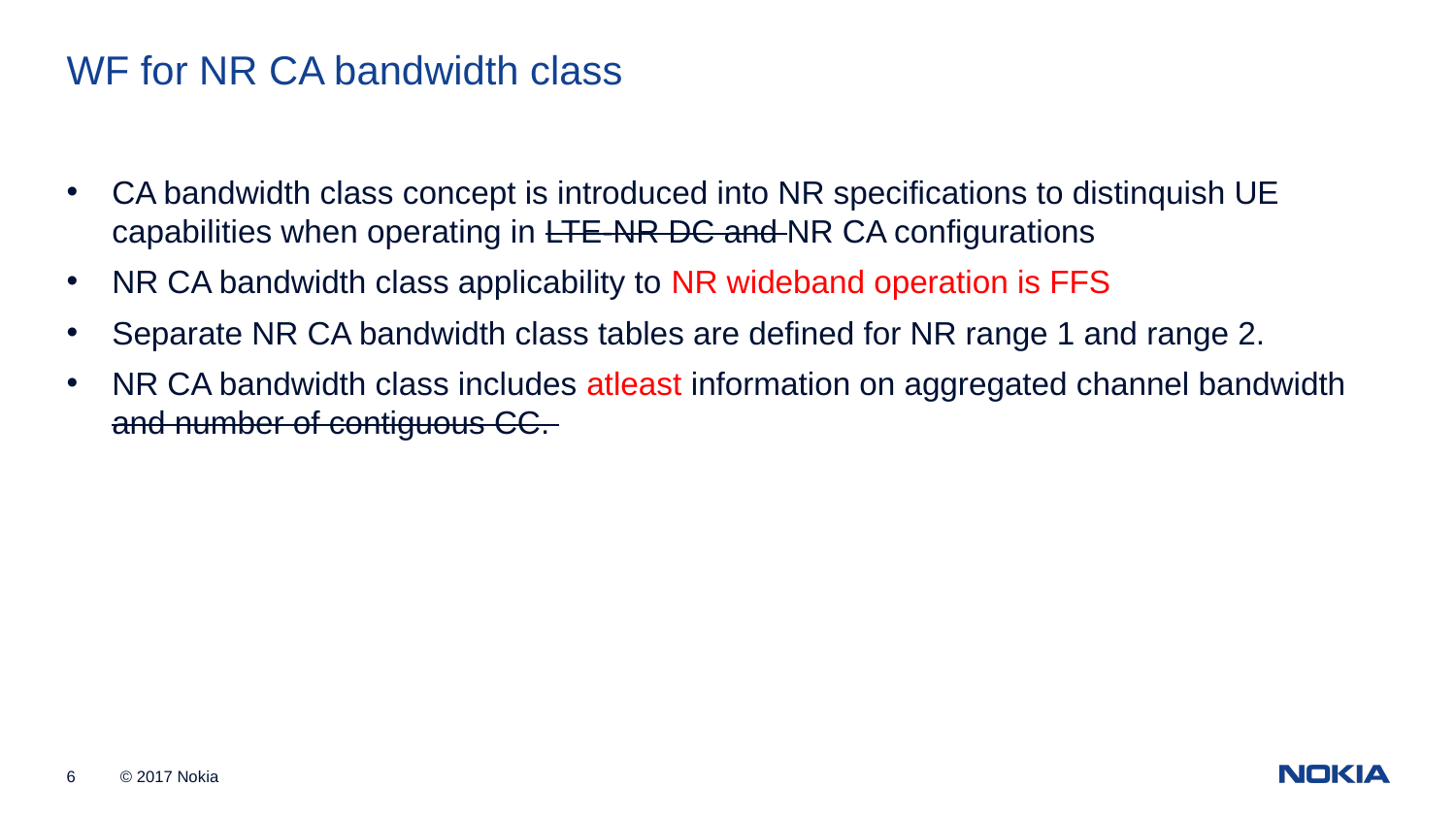

WF for NR CA bandwidth class

CA bandwidth class concept is introduced into NR specifications to distinquish UE capabilities when operating in LTE-NR DC and NR CA configurations
NR CA bandwidth class applicability to NR wideband operation is FFS
Separate NR CA bandwidth class tables are defined for NR range 1 and range 2.
NR CA bandwidth class includes atleast information on aggregated channel bandwidth and number of contiguous CC.